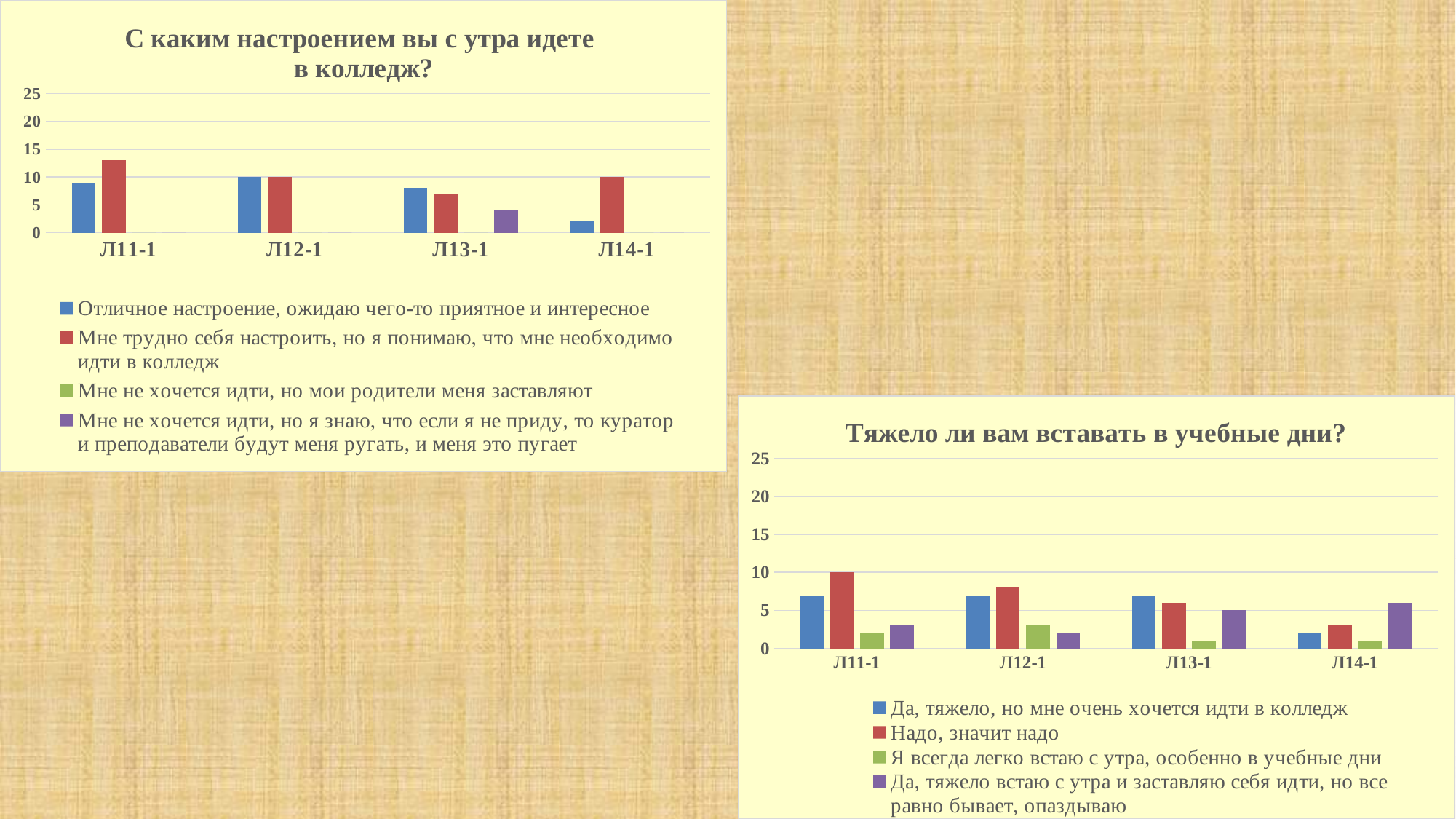

### Chart: С каким настроением вы с утра идете
в колледж?

| Category | Отличное настроение, ожидаю чего-то приятное и интересное | Мне трудно себя настроить, но я понимаю, что мне необходимо идти в колледж | Мне не хочется идти, но мои родители меня заставляют | Мне не хочется идти, но я знаю, что если я не приду, то куратор и преподаватели будут меня ругать, и меня это пугает  |
|---|---|---|---|---|
| Л11-1 | 9.0 | 13.0 | 0.0 | 0.0 |
| Л12-1 | 10.0 | 10.0 | 0.0 | 0.0 |
| Л13-1 | 8.0 | 7.0 | 0.0 | 4.0 |
| Л14-1 | 2.0 | 10.0 | 0.0 | 0.0 |

### Chart: Тяжело ли вам вставать в учебные дни?

| Category | Да, тяжело, но мне очень хочется идти в колледж | Надо, значит надо | Я всегда легко встаю с утра, особенно в учебные дни | Да, тяжело встаю с утра и заставляю себя идти, но все равно бывает, опаздываю |
|---|---|---|---|---|
| Л11-1 | 7.0 | 10.0 | 2.0 | 3.0 |
| Л12-1 | 7.0 | 8.0 | 3.0 | 2.0 |
| Л13-1 | 7.0 | 6.0 | 1.0 | 5.0 |
| Л14-1 | 2.0 | 3.0 | 1.0 | 6.0 |